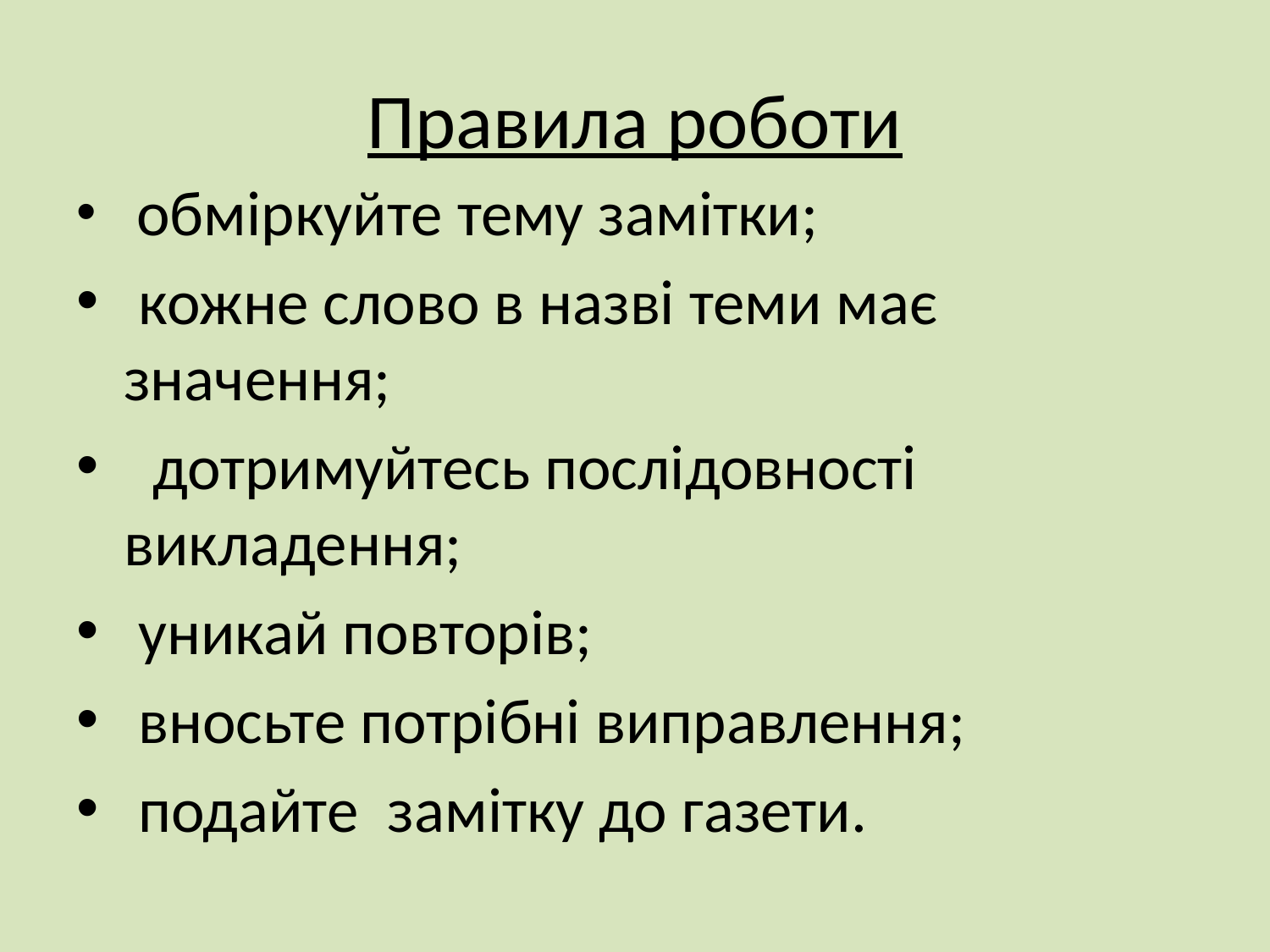

# Правила роботи
 обміркуйте тему замітки;
 кожне слово в назві теми має значення;
  дотримуйтесь послідовності викладення;
 уникай повторів;
 вносьте потрібні виправлення;
 подайте  замітку до газети.